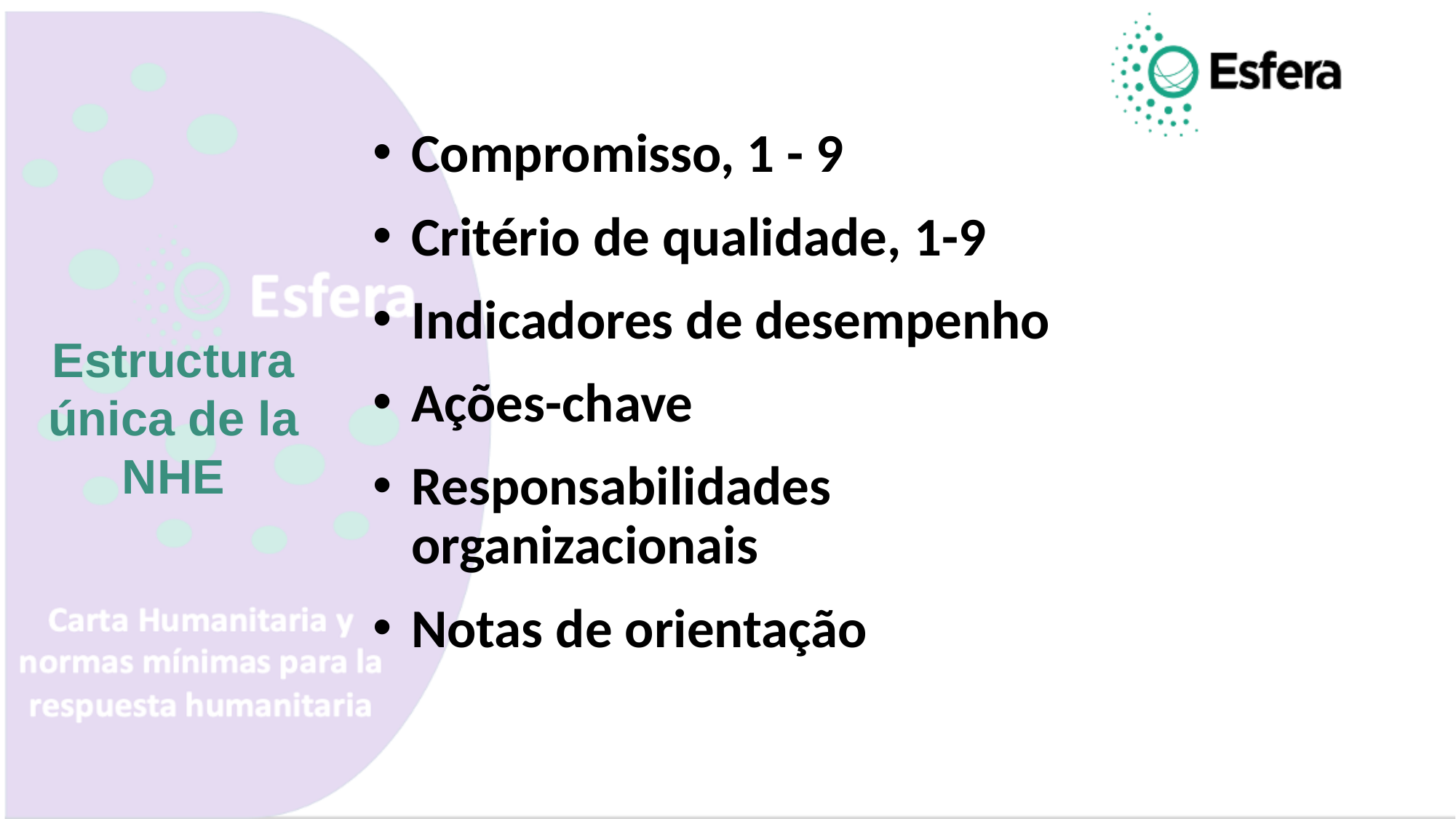

Compromisso, 1 - 9
Critério de qualidade, 1-9
Indicadores de desempenho
Ações-chave
Responsabilidades organizacionais
Notas de orientação
Estructura única de la NHE